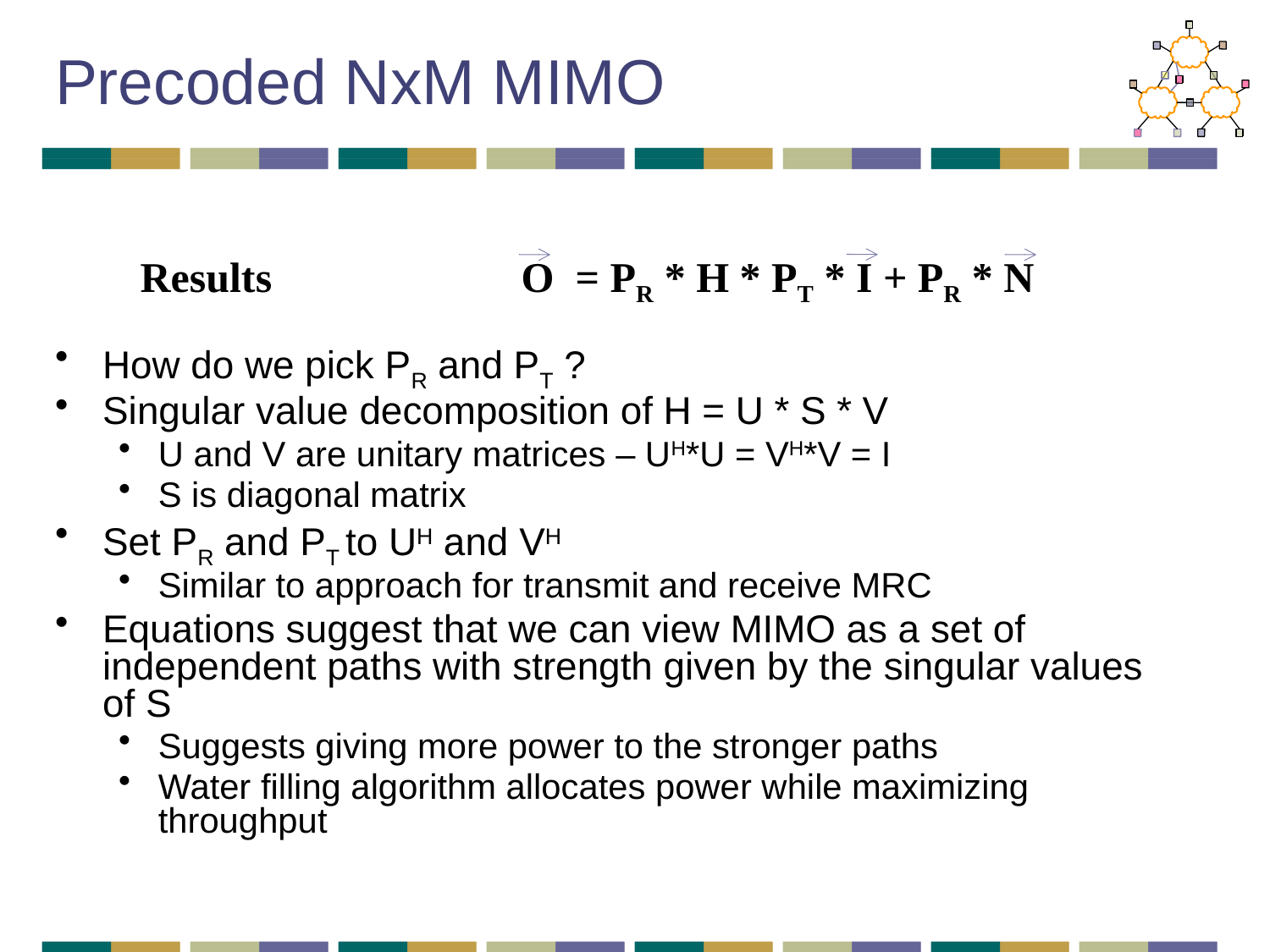

# Precoded NxM MIMO
Results		O  = PR * H * PT * I + PR * N
How do we pick PR and PT ?
Singular value decomposition of H = U * S * V
U and V are unitary matrices – UH*U = VH*V = I
S is diagonal matrix
Set PR and PT to UH and VH
Similar to approach for transmit and receive MRC
Equations suggest that we can view MIMO as a set of independent paths with strength given by the singular values of S
Suggests giving more power to the stronger paths
Water filling algorithm allocates power while maximizing throughput